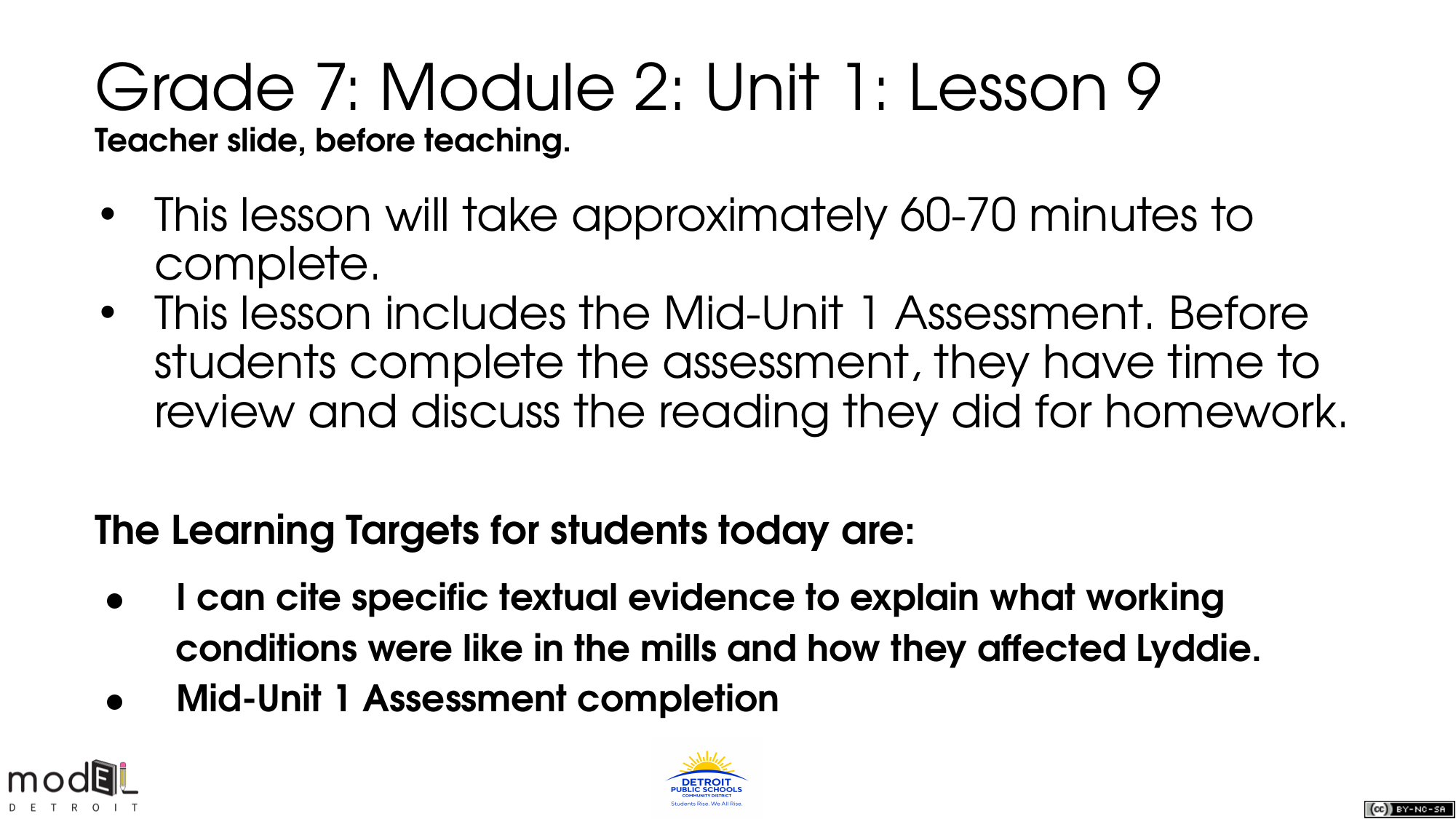

# Grade 7: Module 2: Unit 1: Lesson 9
Teacher slide, before teaching.
This lesson will take approximately 60-70 minutes to complete.
This lesson includes the Mid-Unit 1 Assessment. Before students complete the assessment, they have time to review and discuss the reading they did for homework.

The Learning Targets for students today are:
•     I can cite specific textual evidence to explain what working
       conditions were like in the mills and how they affected Lyddie.
•     Mid-Unit 1 Assessment completion